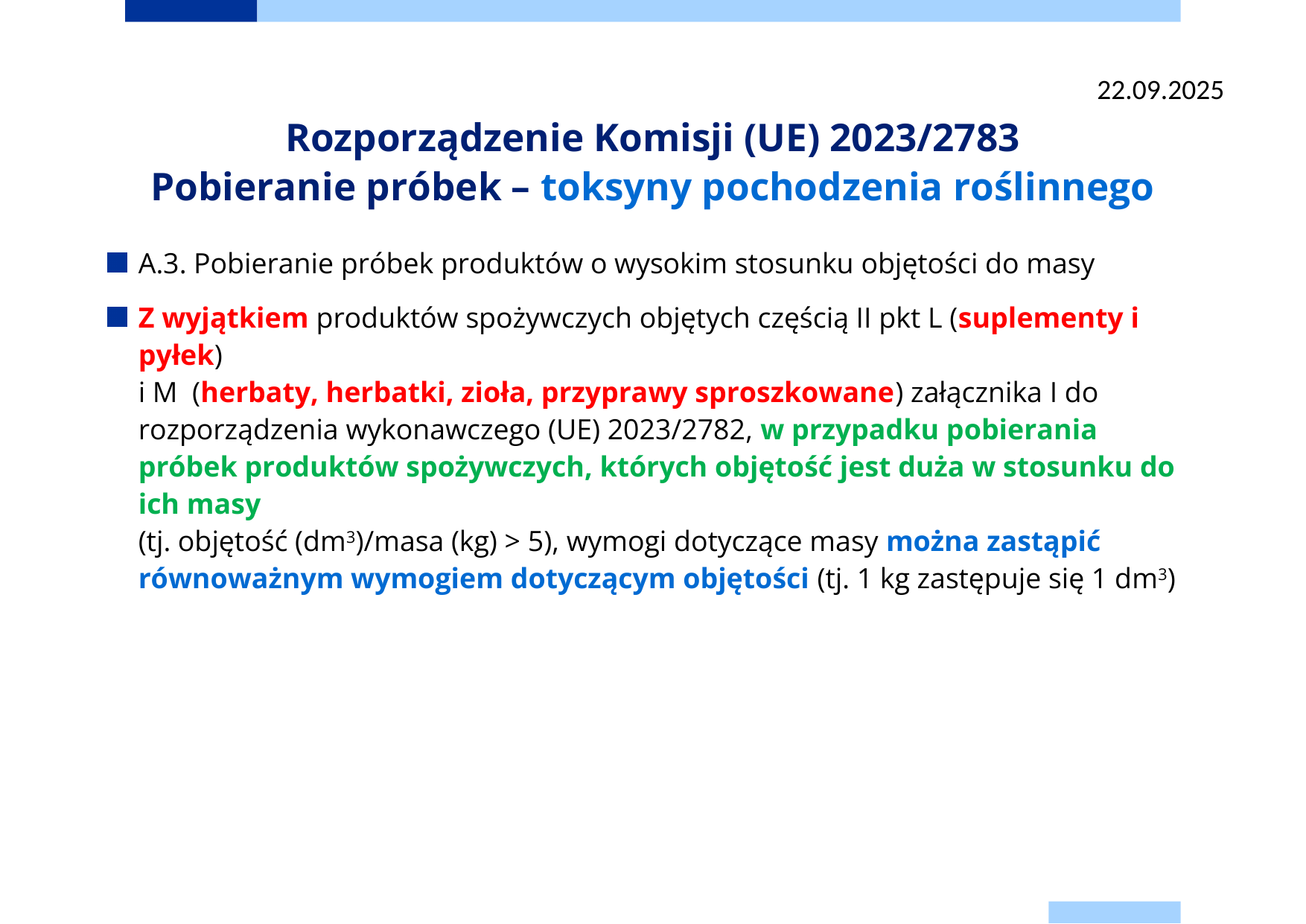

22.09.2025
# Rozporządzenie Komisji (UE) 2023/2783 Pobieranie próbek – toksyny pochodzenia roślinnego
A.3. Pobieranie próbek produktów o wysokim stosunku objętości do masy
Z wyjątkiem produktów spożywczych objętych częścią II pkt L (suplementy i pyłek)
i M  (herbaty, herbatki, zioła, przyprawy sproszkowane) załącznika I do rozporządzenia wykonawczego (UE) 2023/2782, w przypadku pobierania próbek produktów spożywczych, których objętość jest duża w stosunku do ich masy
(tj. objętość (dm3)/masa (kg) > 5), wymogi dotyczące masy można zastąpić równoważnym wymogiem dotyczącym objętości (tj. 1 kg zastępuje się 1 dm3)